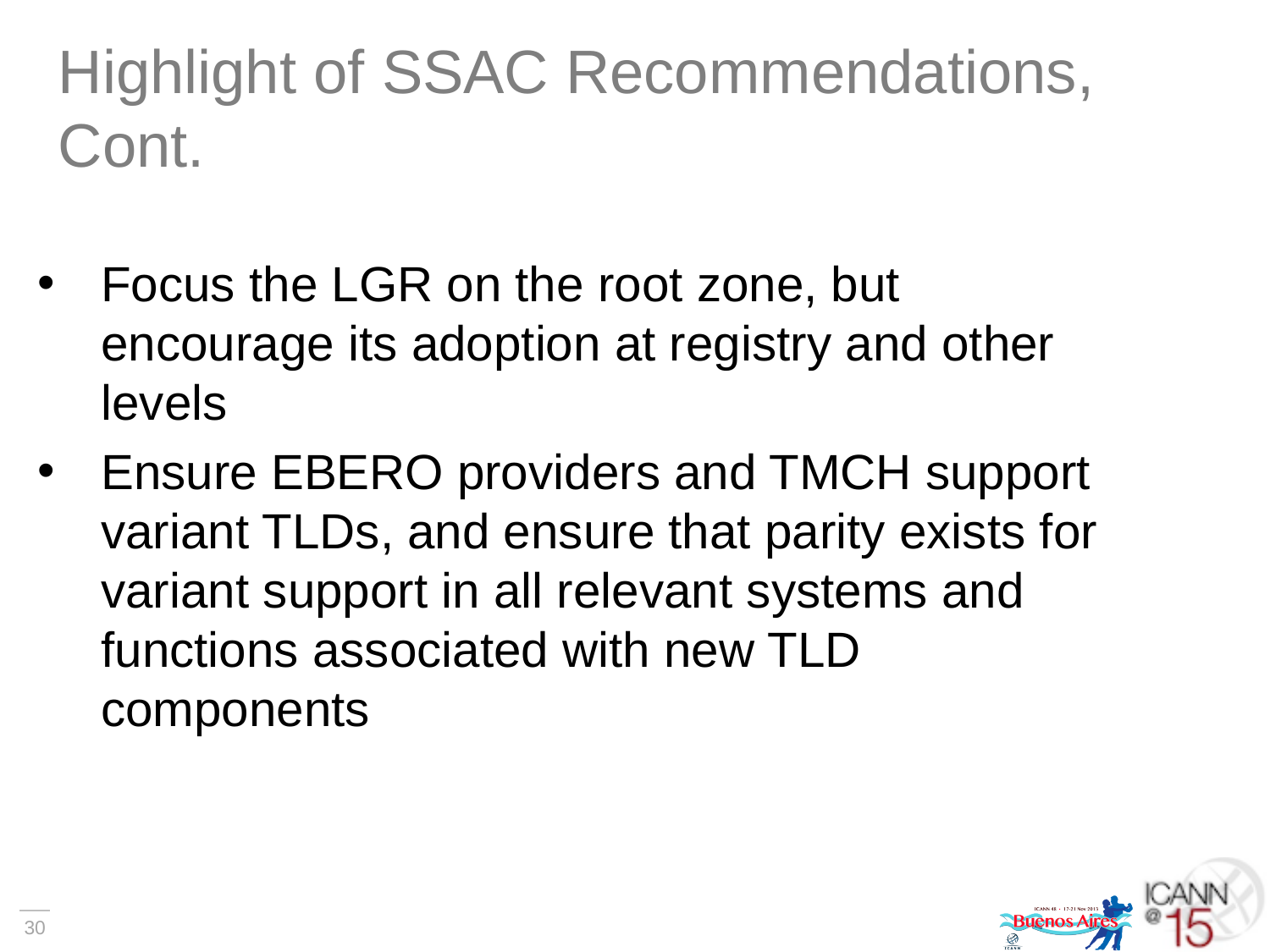

# Highlight of SSAC Recommendations, Cont.
Focus the LGR on the root zone, but encourage its adoption at registry and other levels
Ensure EBERO providers and TMCH support variant TLDs, and ensure that parity exists for variant support in all relevant systems and functions associated with new TLD components